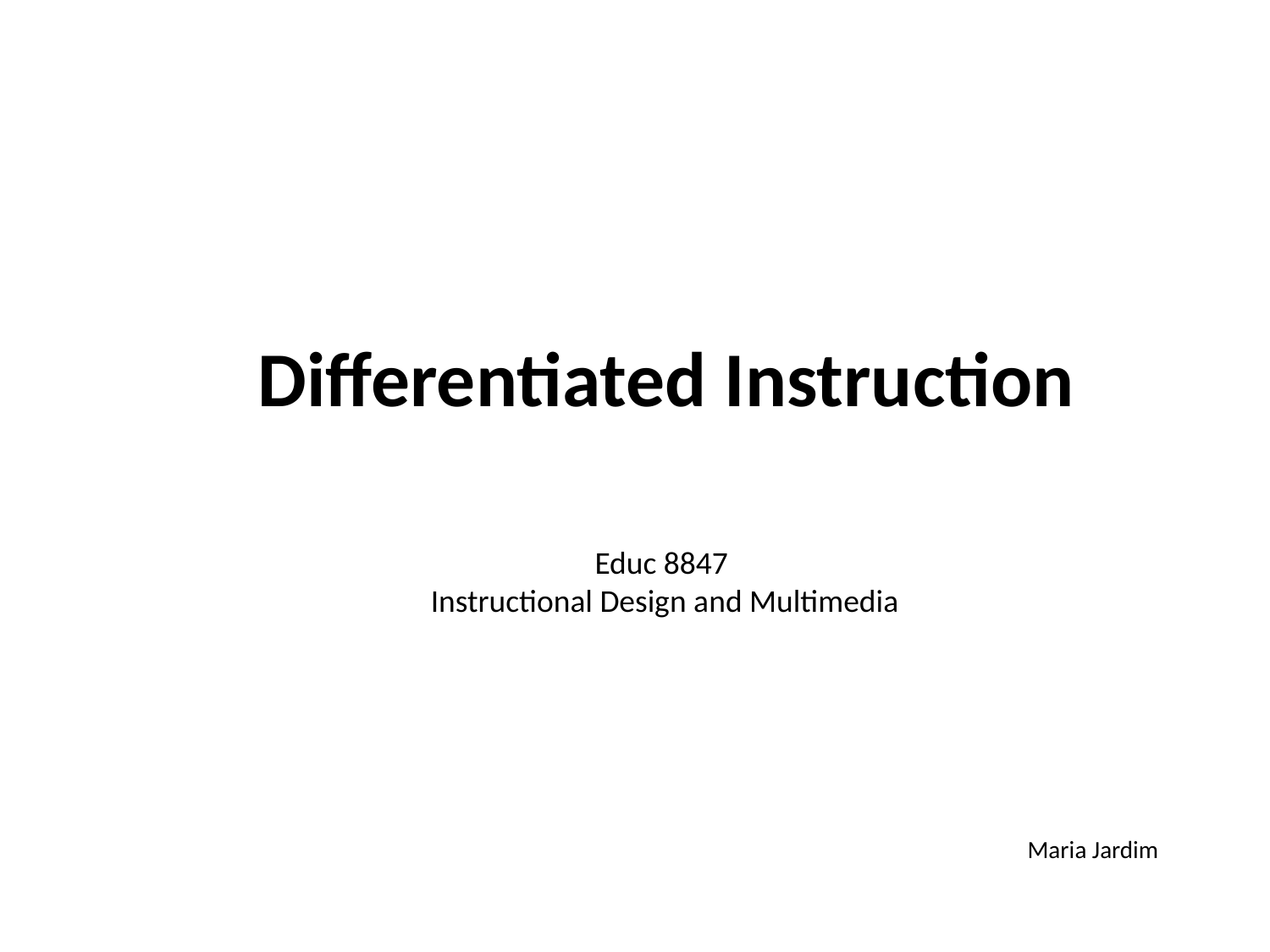

# Differentiated Instruction
Educ 8847
Instructional Design and Multimedia
Maria Jardim